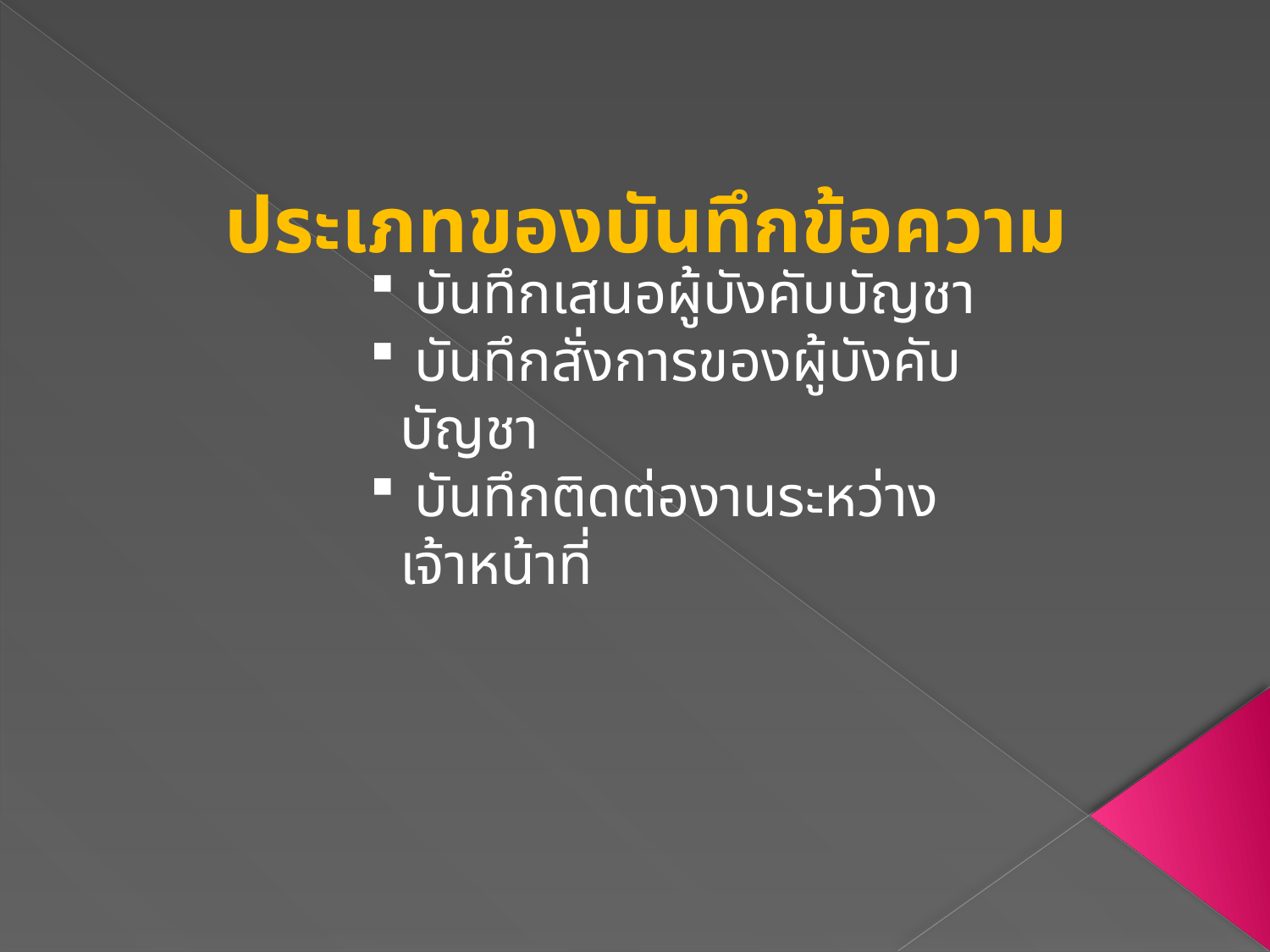

ประเภทของบันทึกข้อความ
 บันทึกเสนอผู้บังคับบัญชา
 บันทึกสั่งการของผู้บังคับบัญชา
 บันทึกติดต่องานระหว่างเจ้าหน้าที่